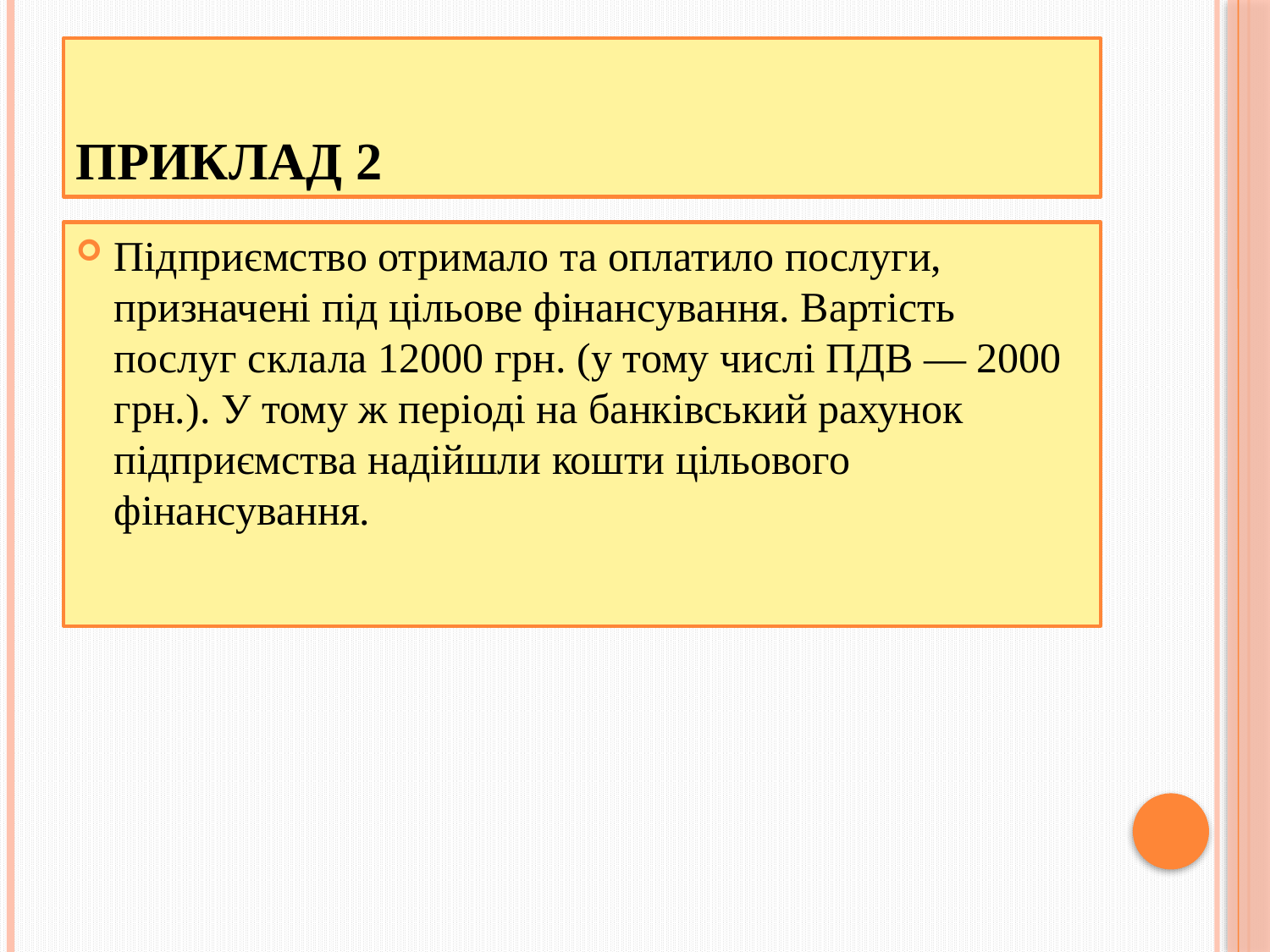

# Приклад 2
Підприємство отримало та оплатило послуги, призначені під цільове фінансування. Вартість послуг склала 12000 грн. (у тому числі ПДВ — 2000 грн.). У тому ж періоді на банківський рахунок підприємства надійшли кошти цільового фінансування.